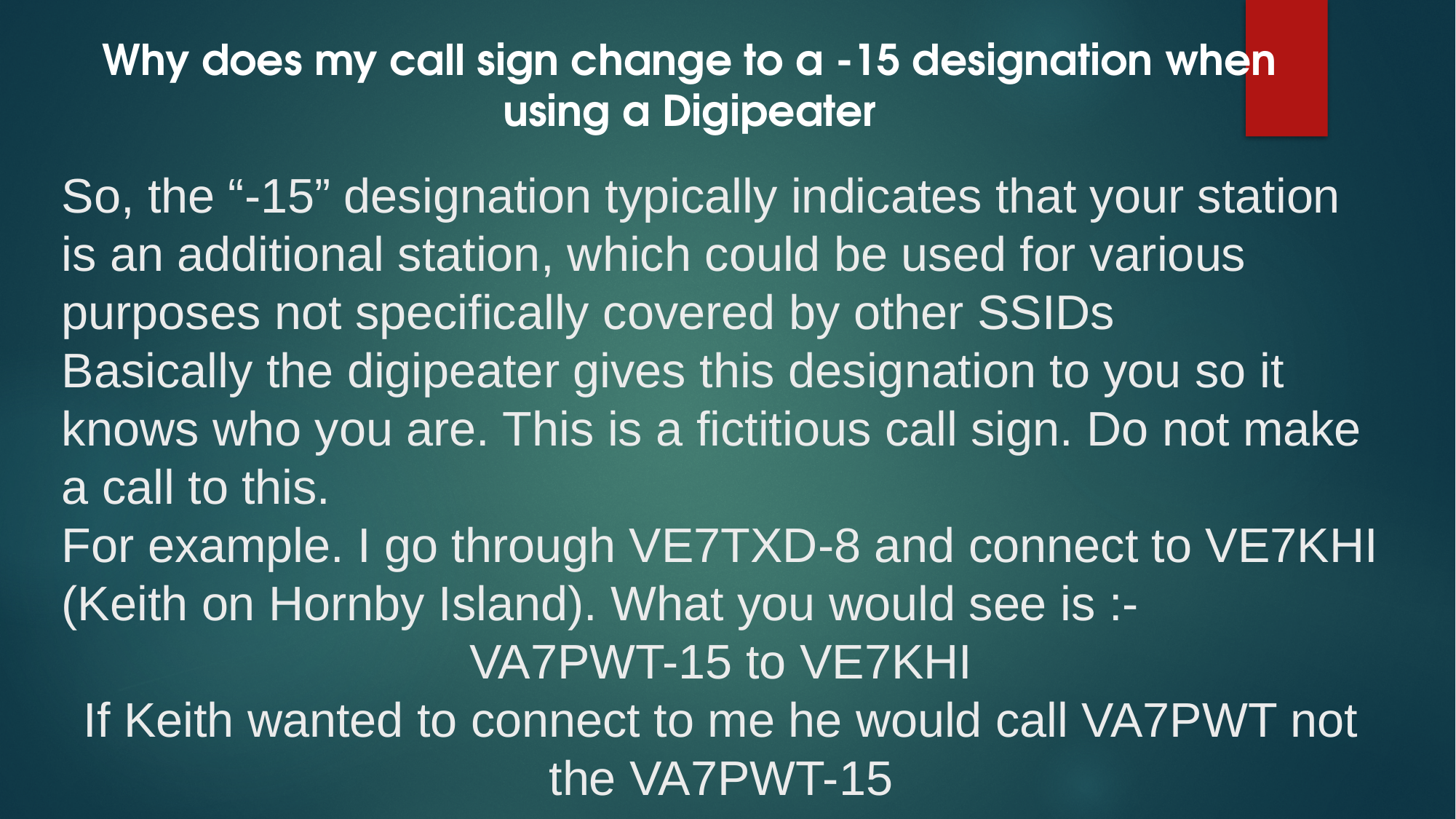

Why does my call sign change to a -15 designation when using a Digipeater
So, the “-15” designation typically indicates that your station is an additional station, which could be used for various purposes not specifically covered by other SSIDs
Basically the digipeater gives this designation to you so it knows who you are. This is a fictitious call sign. Do not make a call to this.
For example. I go through VE7TXD-8 and connect to VE7KHI (Keith on Hornby Island). What you would see is :-
VA7PWT-15 to VE7KHI
If Keith wanted to connect to me he would call VA7PWT not the VA7PWT-15
.